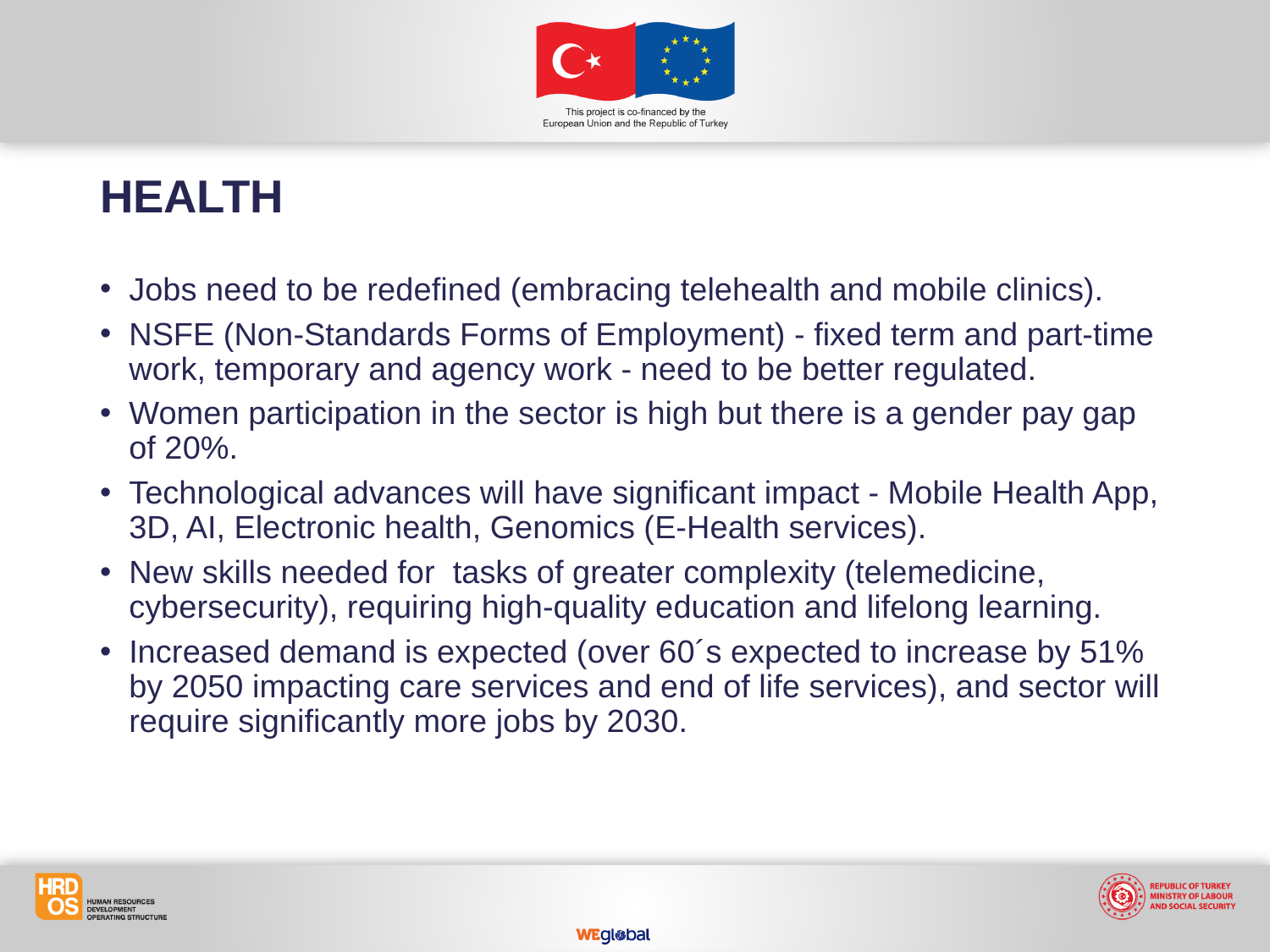

HEALTH

Jobs need to be redefined (embracing telehealth and mobile clinics).
NSFE (Non-Standards Forms of Employment) - fixed term and part-time work, temporary and agency work - need to be better regulated.
Women participation in the sector is high but there is a gender pay gap of 20%.
Technological advances will have significant impact - Mobile Health App, 3D, AI, Electronic health, Genomics (E-Health services).
New skills needed for  tasks of greater complexity (telemedicine, cybersecurity), requiring high-quality education and lifelong learning.
Increased demand is expected (over 60´s expected to increase by 51% by 2050 impacting care services and end of life services), and sector will require significantly more jobs by 2030.